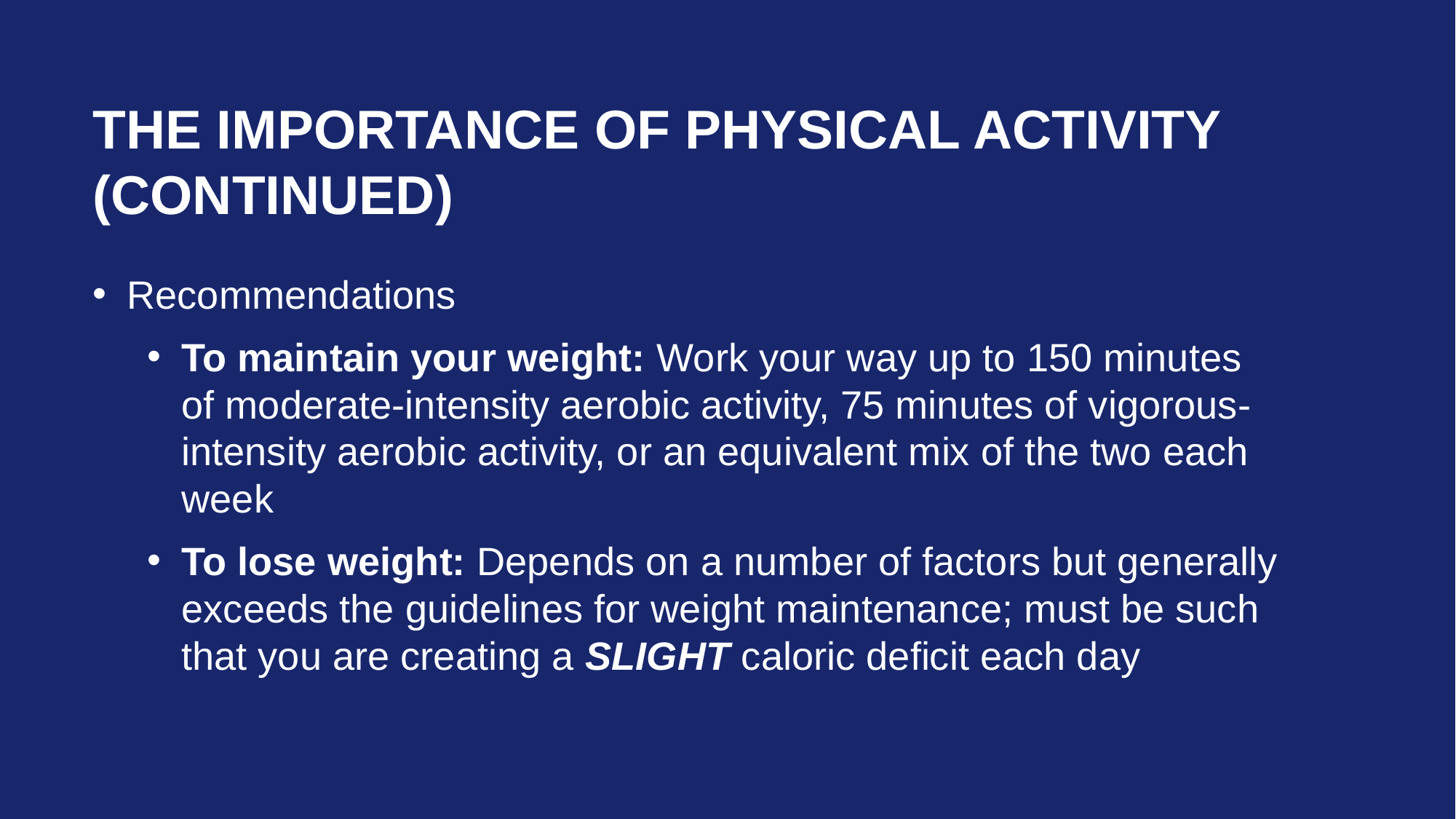

# The importance of physical activity (continued)
Recommendations
To maintain your weight: Work your way up to 150 minutes of moderate-intensity aerobic activity, 75 minutes of vigorous-intensity aerobic activity, or an equivalent mix of the two each week
To lose weight: Depends on a number of factors but generally exceeds the guidelines for weight maintenance; must be such that you are creating a SLIGHT caloric deficit each day